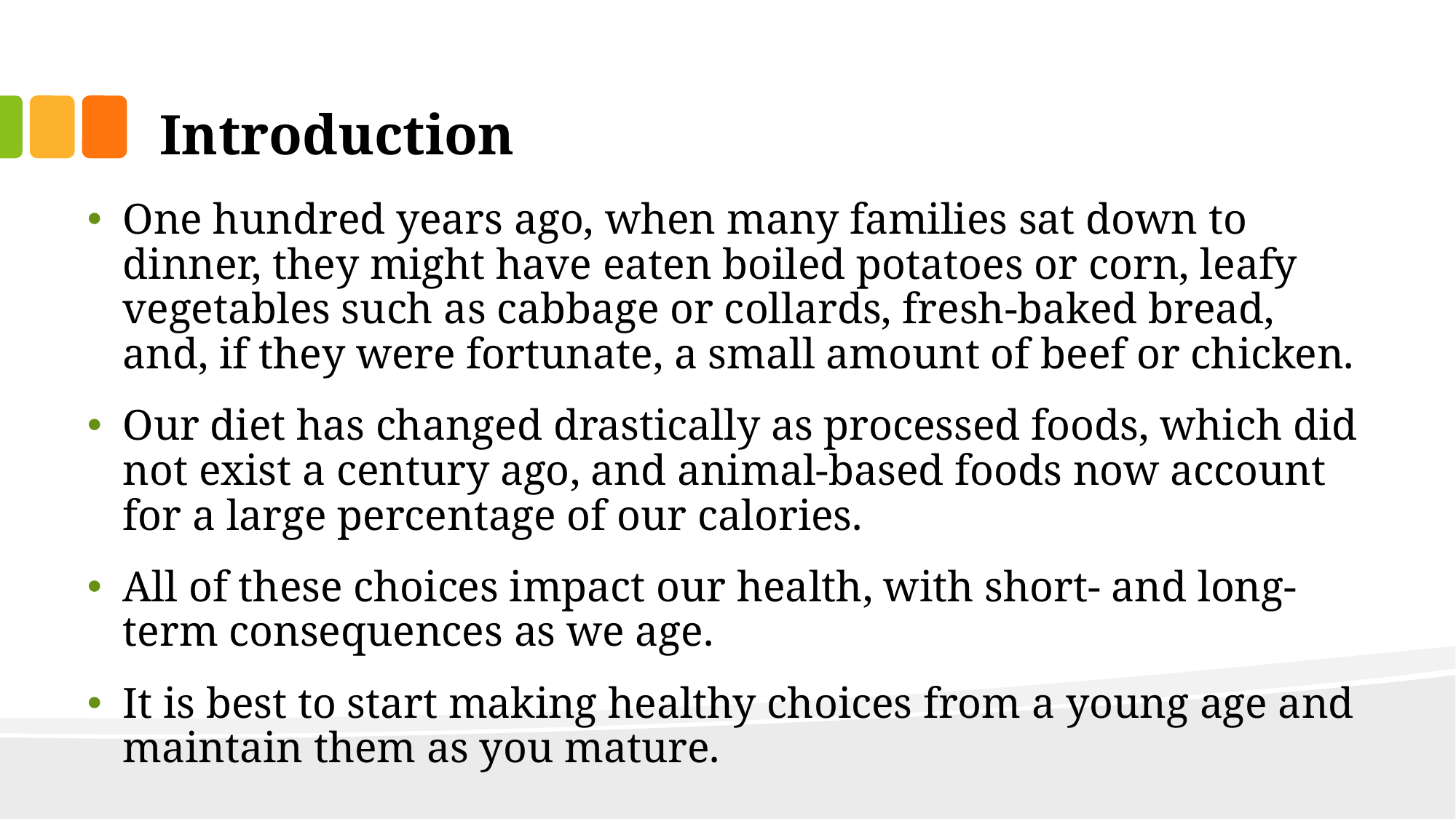

# Introduction
One hundred years ago, when many families sat down to dinner, they might have eaten boiled potatoes or corn, leafy vegetables such as cabbage or collards, fresh-baked bread, and, if they were fortunate, a small amount of beef or chicken.
Our diet has changed drastically as processed foods, which did not exist a century ago, and animal-based foods now account for a large percentage of our calories.
All of these choices impact our health, with short- and long-term consequences as we age.
It is best to start making healthy choices from a young age and maintain them as you mature.